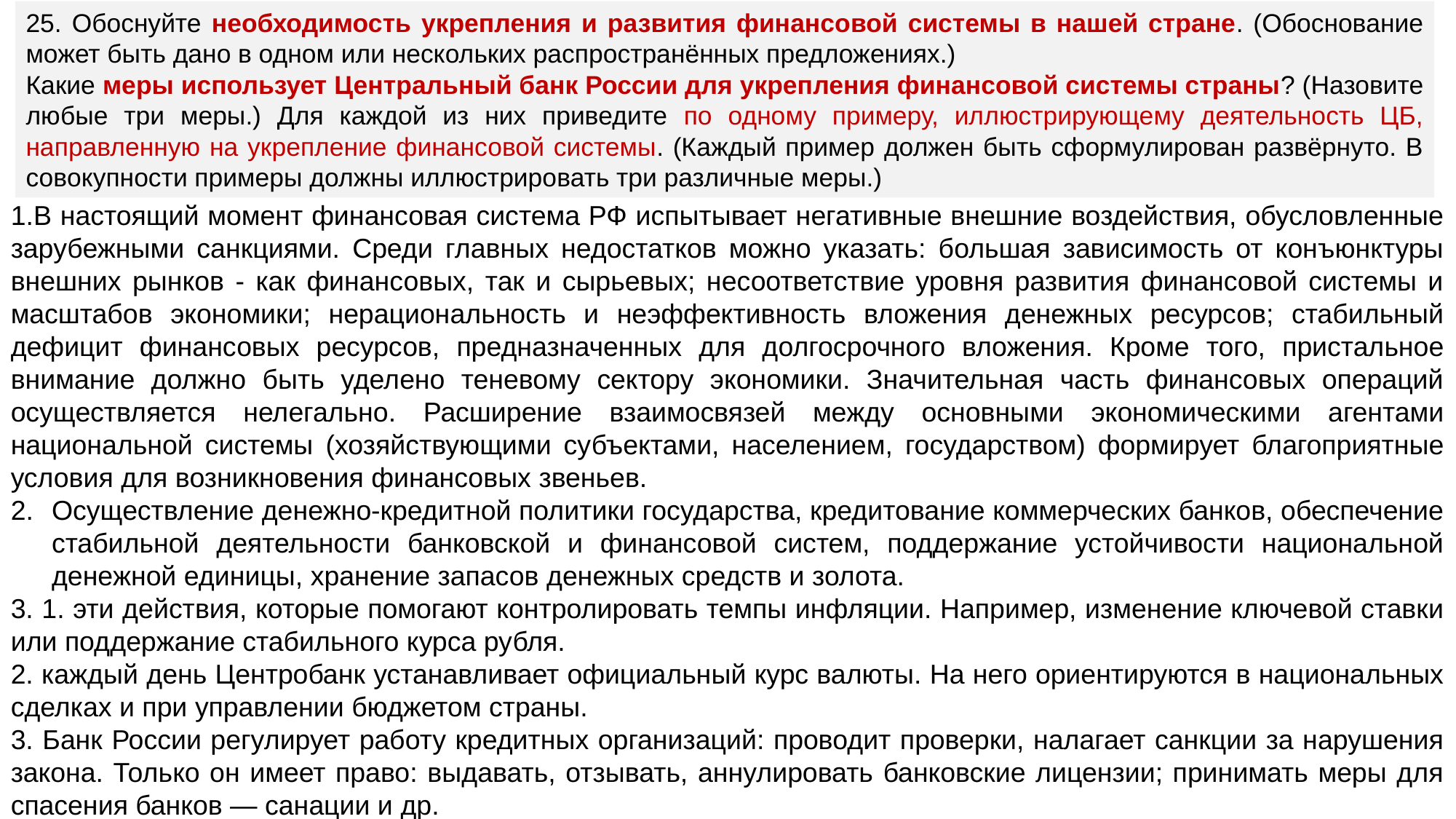

25. Обоснуйте необходимость укрепления и развития финансовой системы в нашей стране. (Обоснование может быть дано в одном или нескольких распространённых предложениях.)
Какие меры использует Центральный банк России для укрепления финансовой системы страны? (Назовите любые три меры.) Для каждой из них приведите по одному примеру, иллюстрирующему деятельность ЦБ, направленную на укрепление финансовой системы. (Каждый пример должен быть сформулирован развёрнуто. В совокупности примеры должны иллюстрировать три различные меры.)
В настоящий момент финансовая система РФ испытывает негативные внешние воздействия, обусловленные зарубежными санкциями. Среди главных недостатков можно указать: большая зависимость от конъюнктуры внешних рынков - как финансовых, так и сырьевых; несоответствие уровня развития финансовой системы и масштабов экономики; нерациональность и неэффективность вложения денежных ресурсов; стабильный дефицит финансовых ресурсов, предназначенных для долгосрочного вложения. Кроме того, пристальное внимание должно быть уделено теневому сектору экономики. Значительная часть финансовых операций осуществляется нелегально. Расширение взаимосвязей между основными экономическими агентами национальной системы (хозяйствующими субъектами, населением, государством) формирует благоприятные условия для возникновения финансовых звеньев.
Осуществление денежно-кредитной политики государства, кредитование коммерческих банков, обеспечение стабильной деятельности банковской и финансовой систем, поддержание устойчивости национальной денежной единицы, хранение запасов денежных средств и золота.
3. 1. эти действия, которые помогают контролировать темпы инфляции. Например, изменение ключевой ставки или поддержание стабильного курса рубля.
2. каждый день Центробанк устанавливает официальный курс валюты. На него ориентируются в национальных сделках и при управлении бюджетом страны.
3. Банк России регулирует работу кредитных организаций: проводит проверки, налагает санкции за нарушения закона. Только он имеет право: выдавать, отзывать, аннулировать банковские лицензии; принимать меры для спасения банков — санации и др.